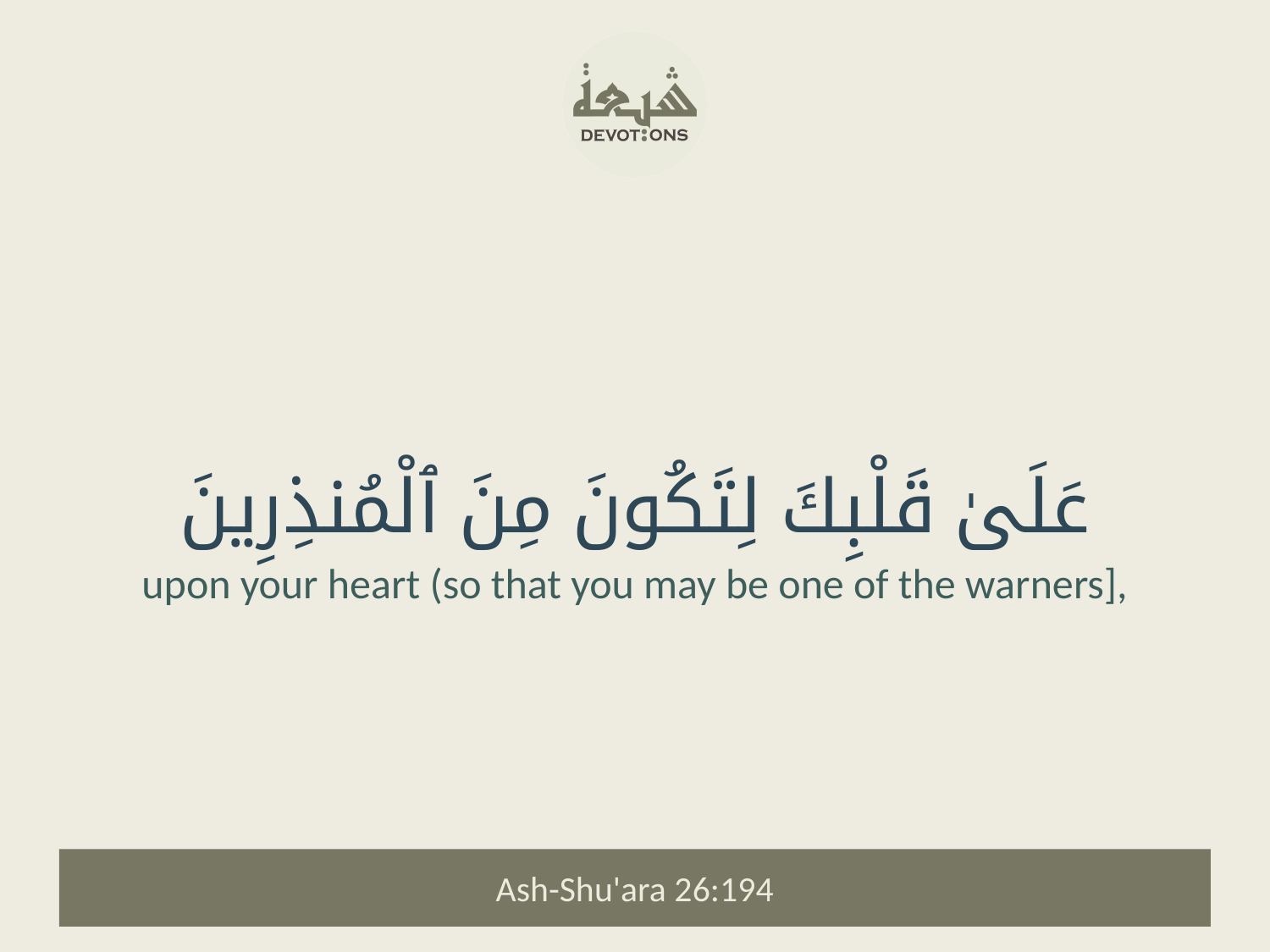

عَلَىٰ قَلْبِكَ لِتَكُونَ مِنَ ٱلْمُنذِرِينَ
upon your heart (so that you may be one of the warners],
Ash-Shu'ara 26:194